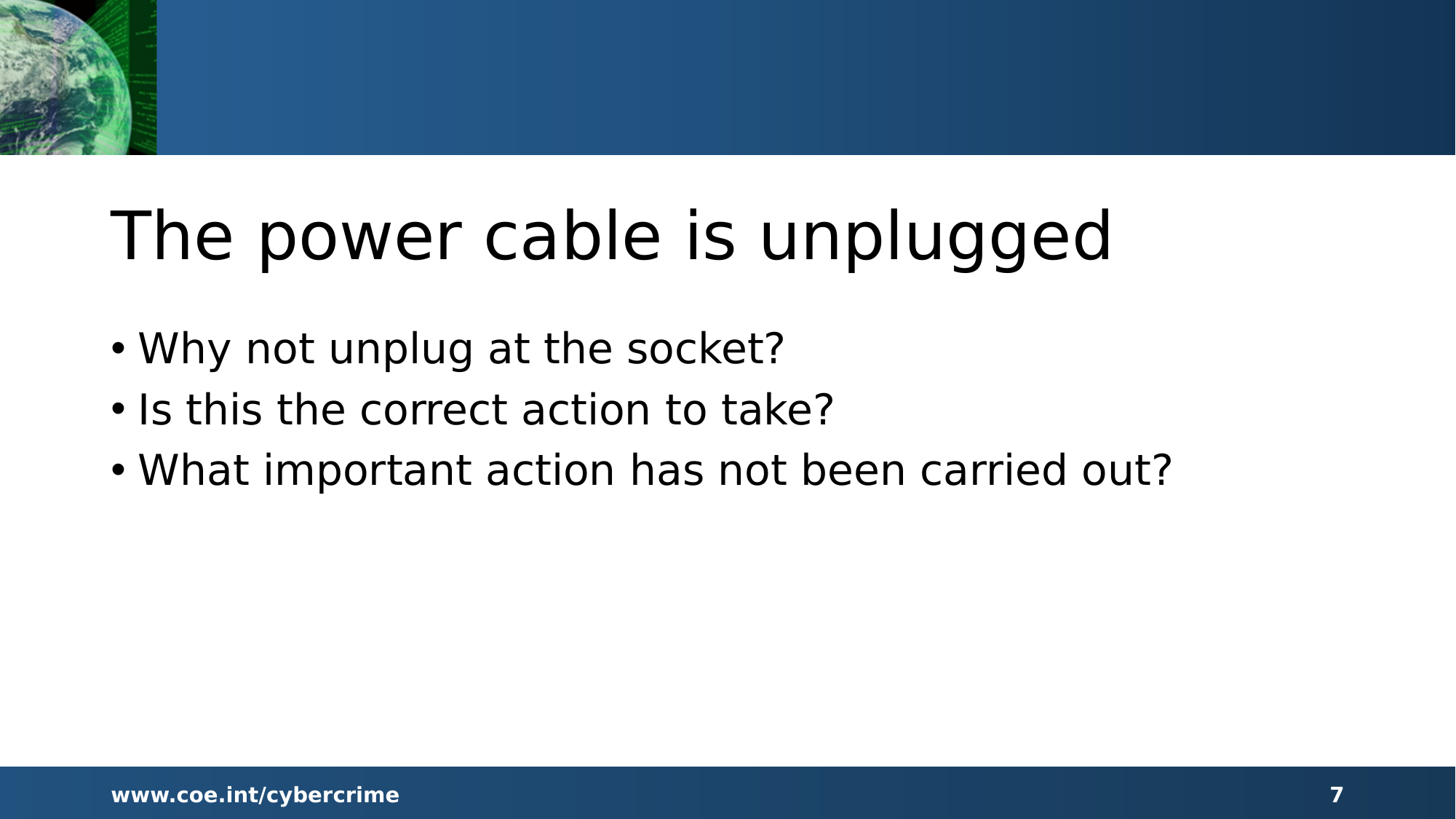

# The power cable is unplugged
Why not unplug at the socket?
Is this the correct action to take?
What important action has not been carried out?
www.coe.int/cybercrime
7